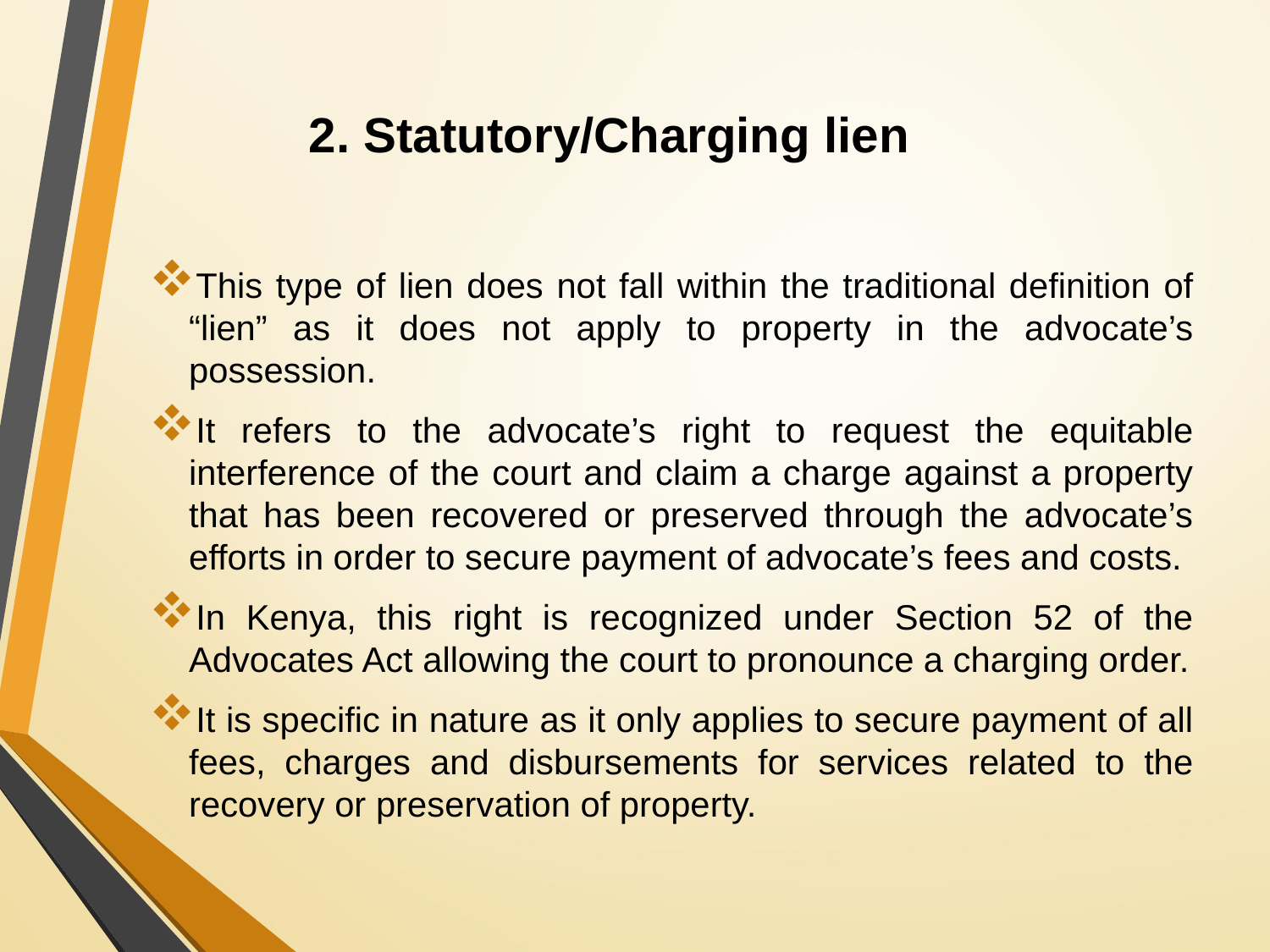

# 2. Statutory/Charging lien
This type of lien does not fall within the traditional definition of “lien” as it does not apply to property in the advocate’s possession.
It refers to the advocate’s right to request the equitable interference of the court and claim a charge against a property that has been recovered or preserved through the advocate’s efforts in order to secure payment of advocate’s fees and costs.
In Kenya, this right is recognized under Section 52 of the Advocates Act allowing the court to pronounce a charging order.
It is specific in nature as it only applies to secure payment of all fees, charges and disbursements for services related to the recovery or preservation of property.